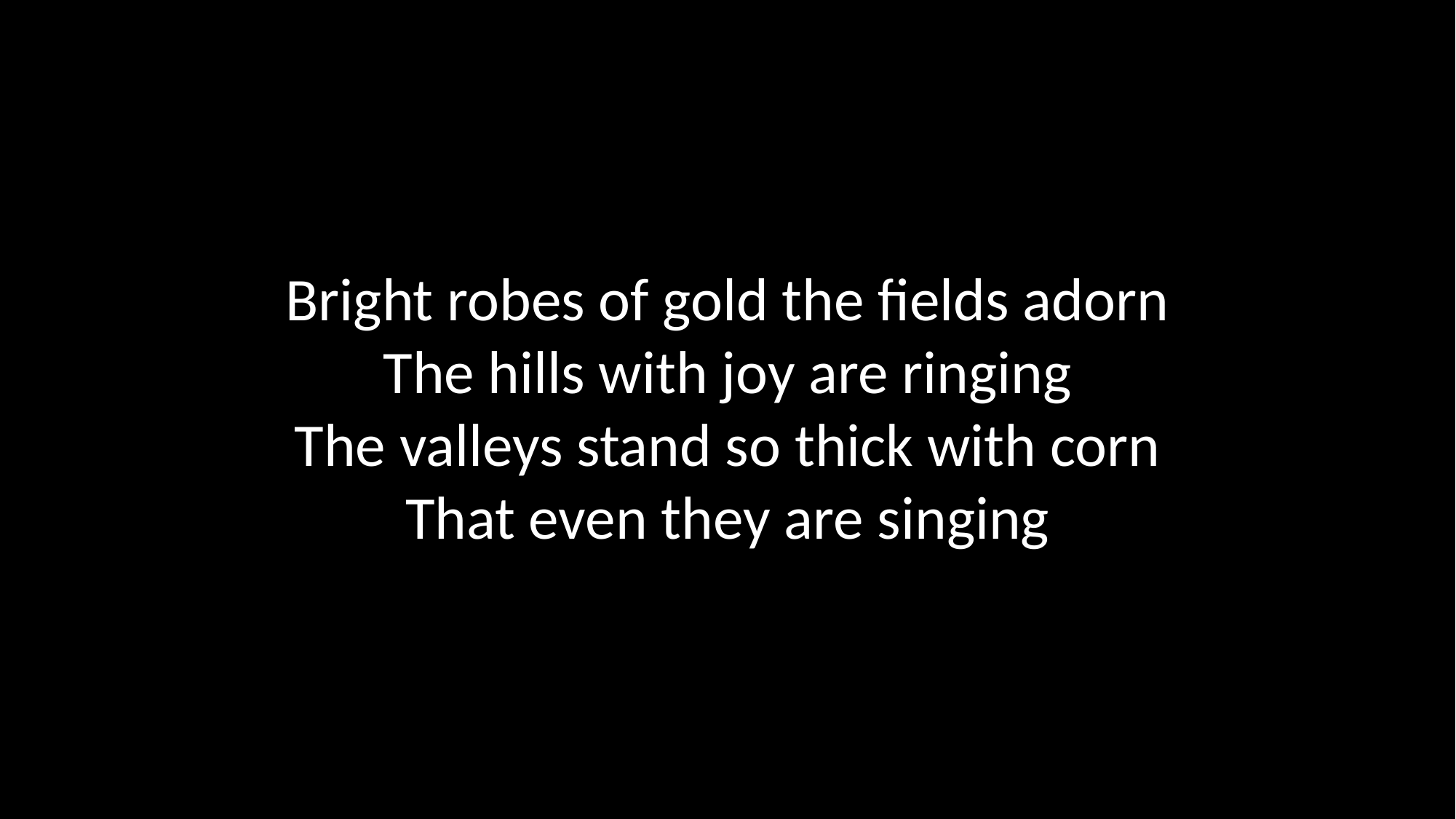

Bright robes of gold the fields adorn
The hills with joy are ringing
The valleys stand so thick with corn
That even they are singing